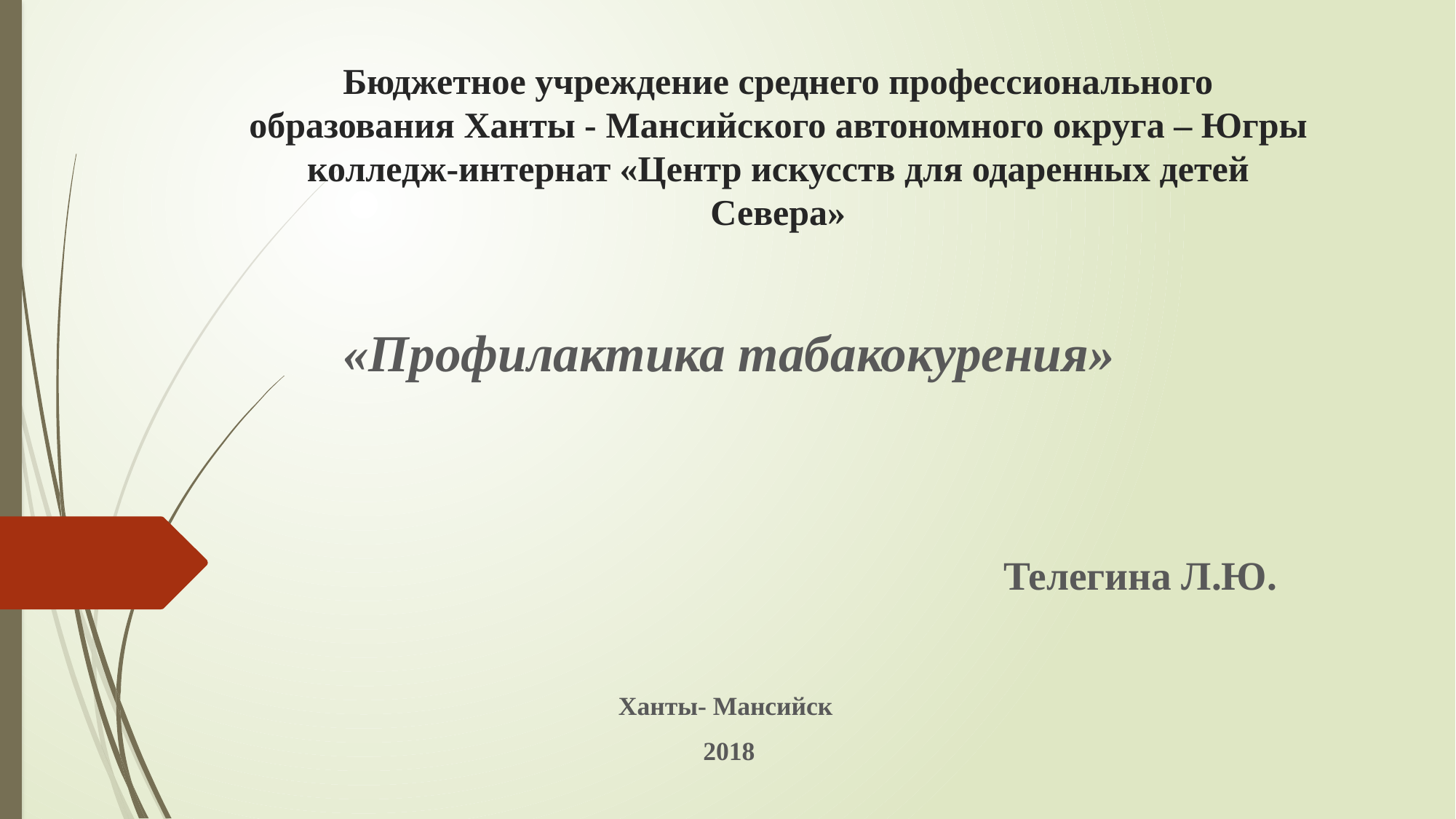

# Бюджетное учреждение среднего профессионального образования Ханты - Мансийского автономного округа – Югры колледж-интернат «Центр искусств для одаренных детей Севера»

«Профилактика табакокурения»

                                                                                              Телегина Л.Ю.

Ханты- Мансийск
2018